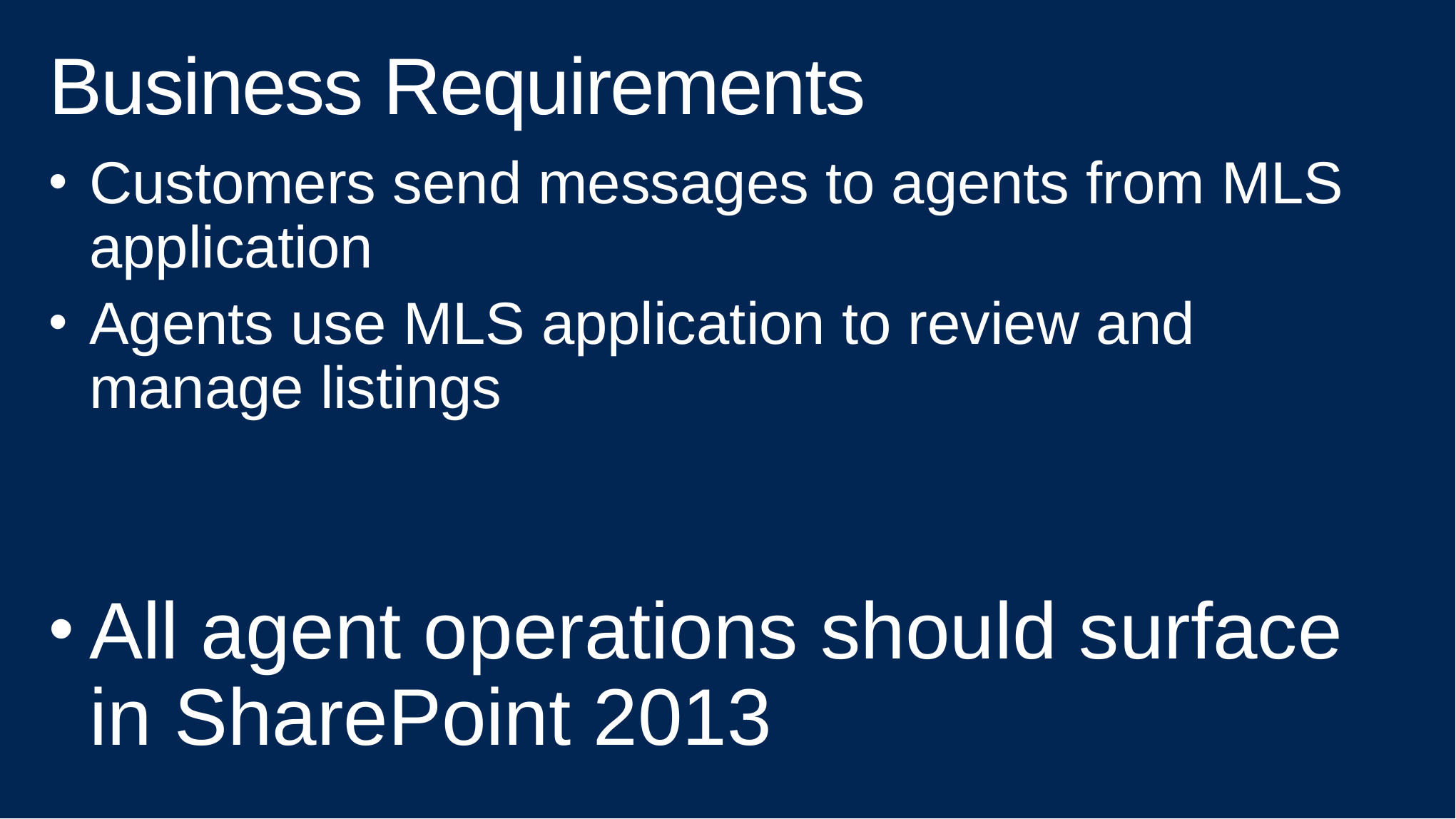

# Business Requirements
Customers send messages to agents from MLS application
Agents use MLS application to review and manage listings

All agent operations should surface in SharePoint 2013